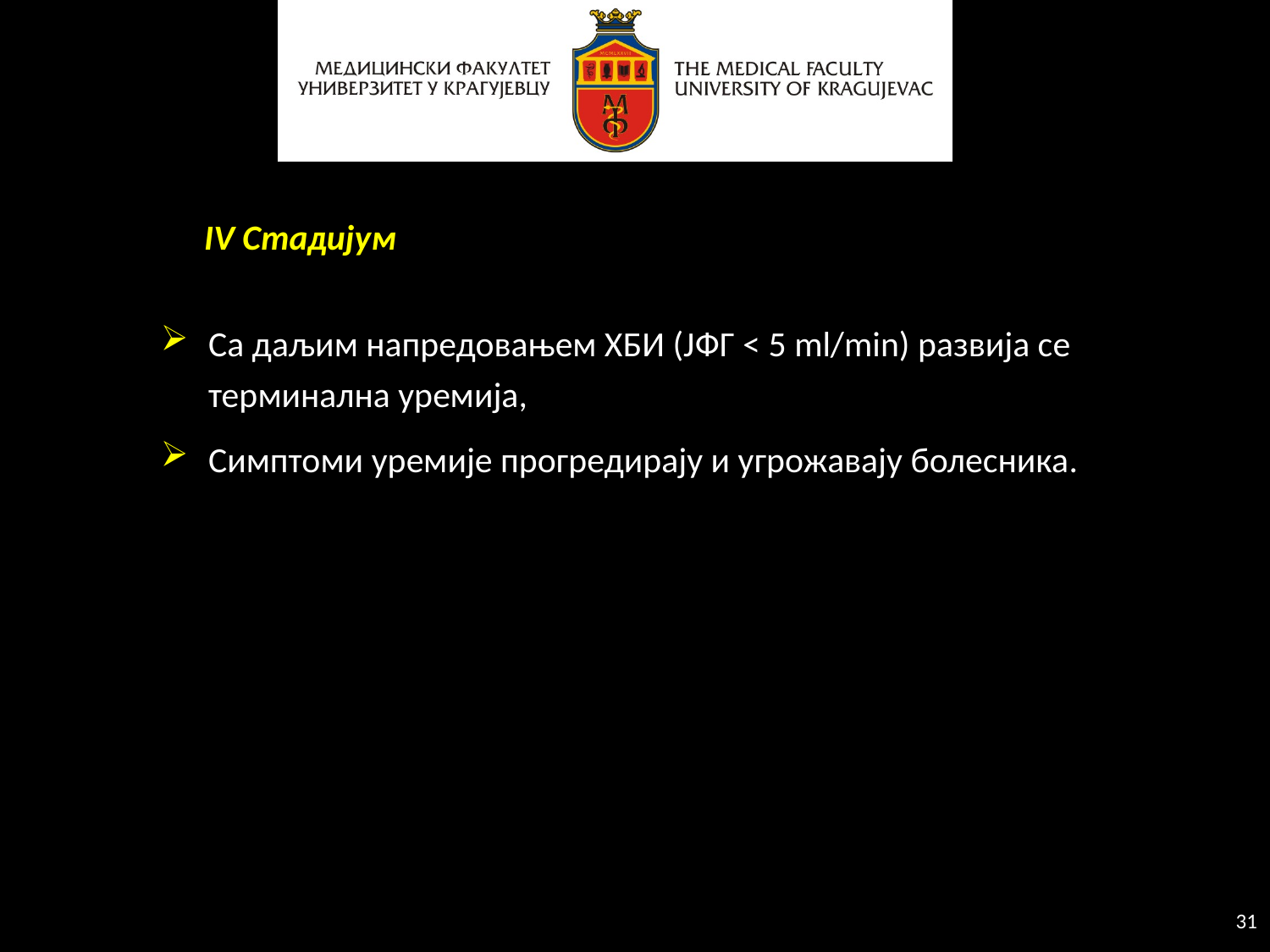

IV Стадијум
Са даљим напредовањем ХБИ (JФГ < 5 ml/min) развија се терминална уремија,
Симптоми уремије прогредирају и угрожавају болесника.
31